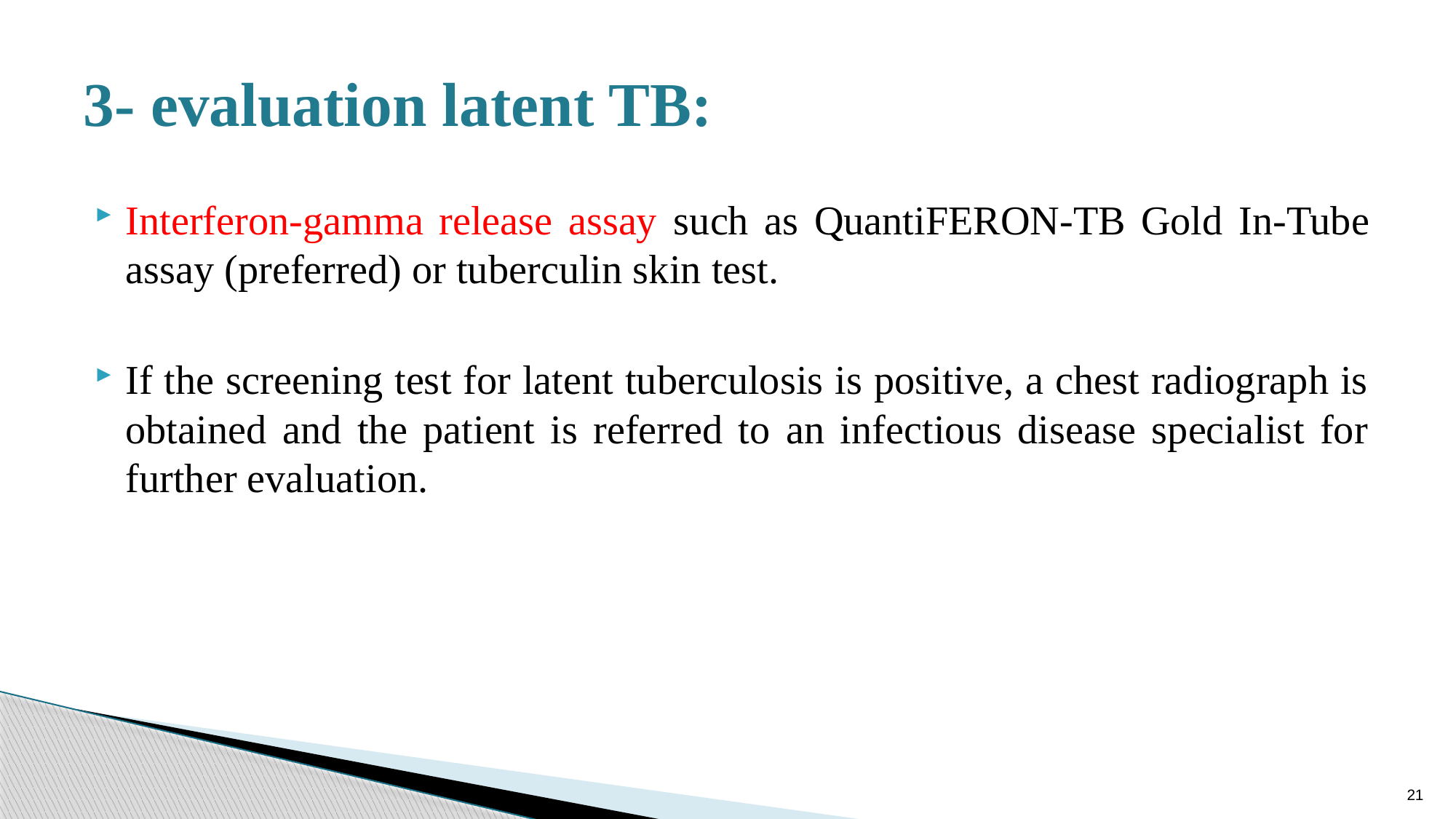

# 3- evaluation latent TB:
Interferon-gamma release assay such as QuantiFERON-TB Gold In-Tube assay (preferred) or tuberculin skin test.

If the screening test for latent tuberculosis is positive, a chest radiograph is obtained and the patient is referred to an infectious disease specialist for further evaluation.
21